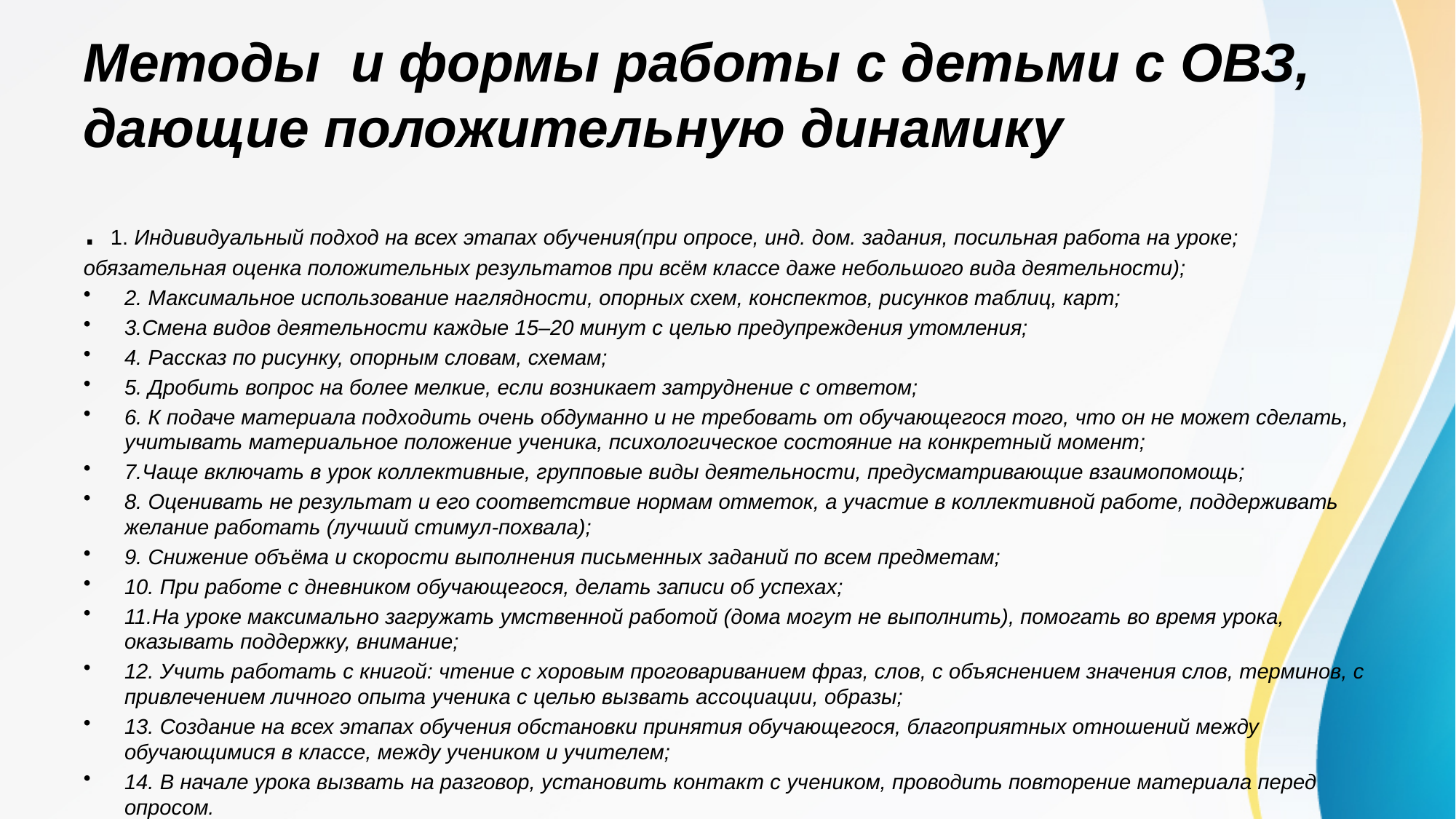

# Методы  и формы работы с детьми с ОВЗ, дающие положительную динамику
. 1. Индивидуальный подход на всех этапах обучения(при опросе, инд. дом. задания, посильная работа на уроке; обязательная оценка положительных результатов при всём классе даже небольшого вида деятельности);
2. Максимальное использование наглядности, опорных схем, конспектов, рисунков таблиц, карт;
3.Смена видов деятельности каждые 15–20 минут с целью предупреждения утомления;
4. Рассказ по рисунку, опорным словам, схемам;
5. Дробить вопрос на более мелкие, если возникает затруднение с ответом;
6. К подаче материала подходить очень обдуманно и не требовать от обучающегося того, что он не может сделать, учитывать материальное положение ученика, психологическое состояние на конкретный момент;
7.Чаще включать в урок коллективные, групповые виды деятельности, предусматривающие взаимопомощь;
8. Оценивать не результат и его соответствие нормам отметок, а участие в коллективной работе, поддерживать желание работать (лучший стимул-похвала);
9. Снижение объёма и скорости выполнения письменных заданий по всем предметам;
10. При работе с дневником обучающегося, делать записи об успехах;
11.На уроке максимально загружать умственной работой (дома могут не выполнить), помогать во время урока, оказывать поддержку, внимание;
12. Учить работать с книгой: чтение с хоровым проговариванием фраз, слов, с объяснением значения слов, терминов, с привлечением личного опыта ученика с целью вызвать ассоциации, образы;
13. Создание на всех этапах обучения обстановки принятия обучающегося, благоприятных отношений между обучающимися в классе, между учеником и учителем;
14. В начале урока вызвать на разговор, установить контакт с учеником, проводить повторение материала перед опросом.